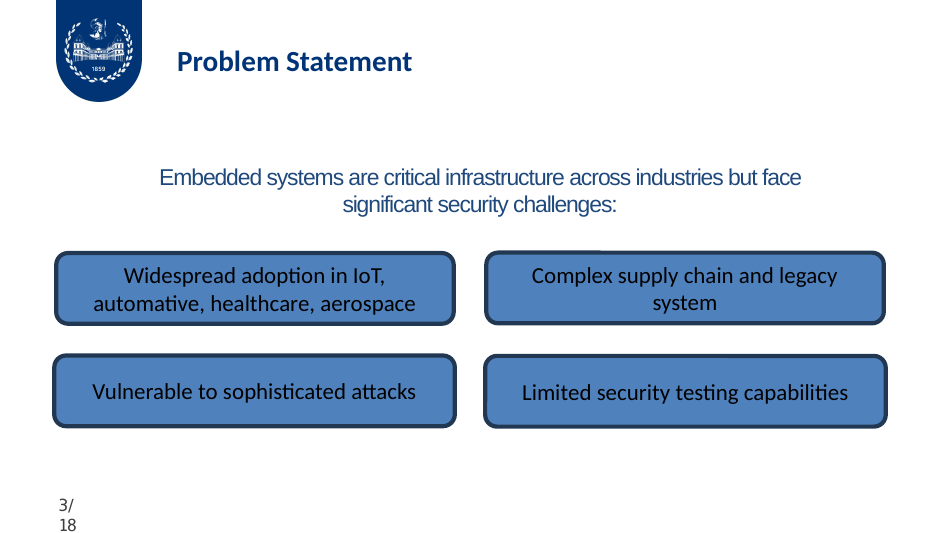

# Problem Statement
Embedded systems are critical infrastructure across industries but face significant security challenges:
Complex supply chain and legacy system
Widespread adoption in IoT, automative, healthcare, aerospace
Vulnerable to sophisticated attacks
Limited security testing capabilities
3/18